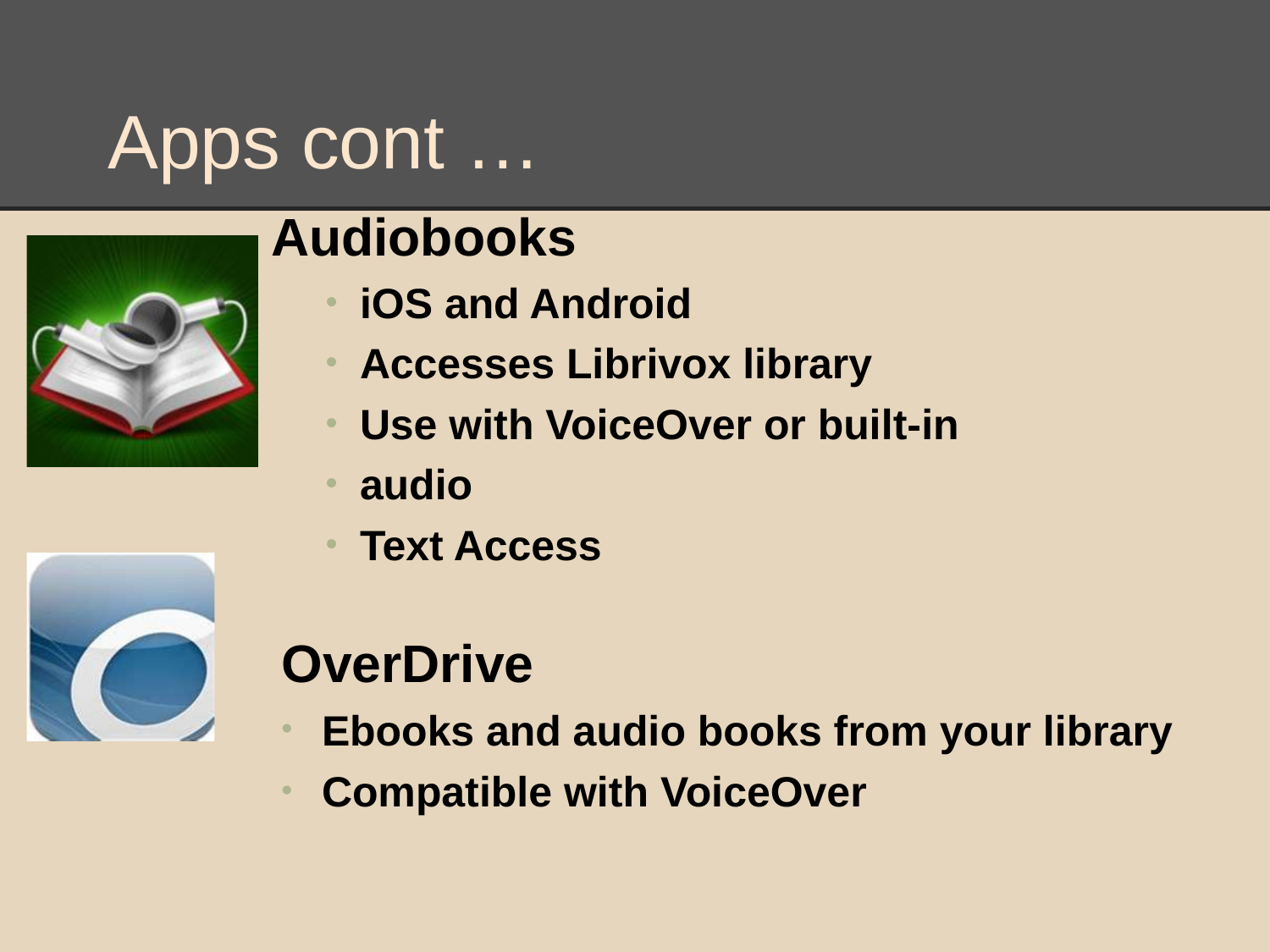

# Apps cont …
Audiobooks
iOS and Android
Accesses Librivox library
Use with VoiceOver or built-in
audio
Text Access

OverDrive
Ebooks and audio books from your library
Compatible with VoiceOver